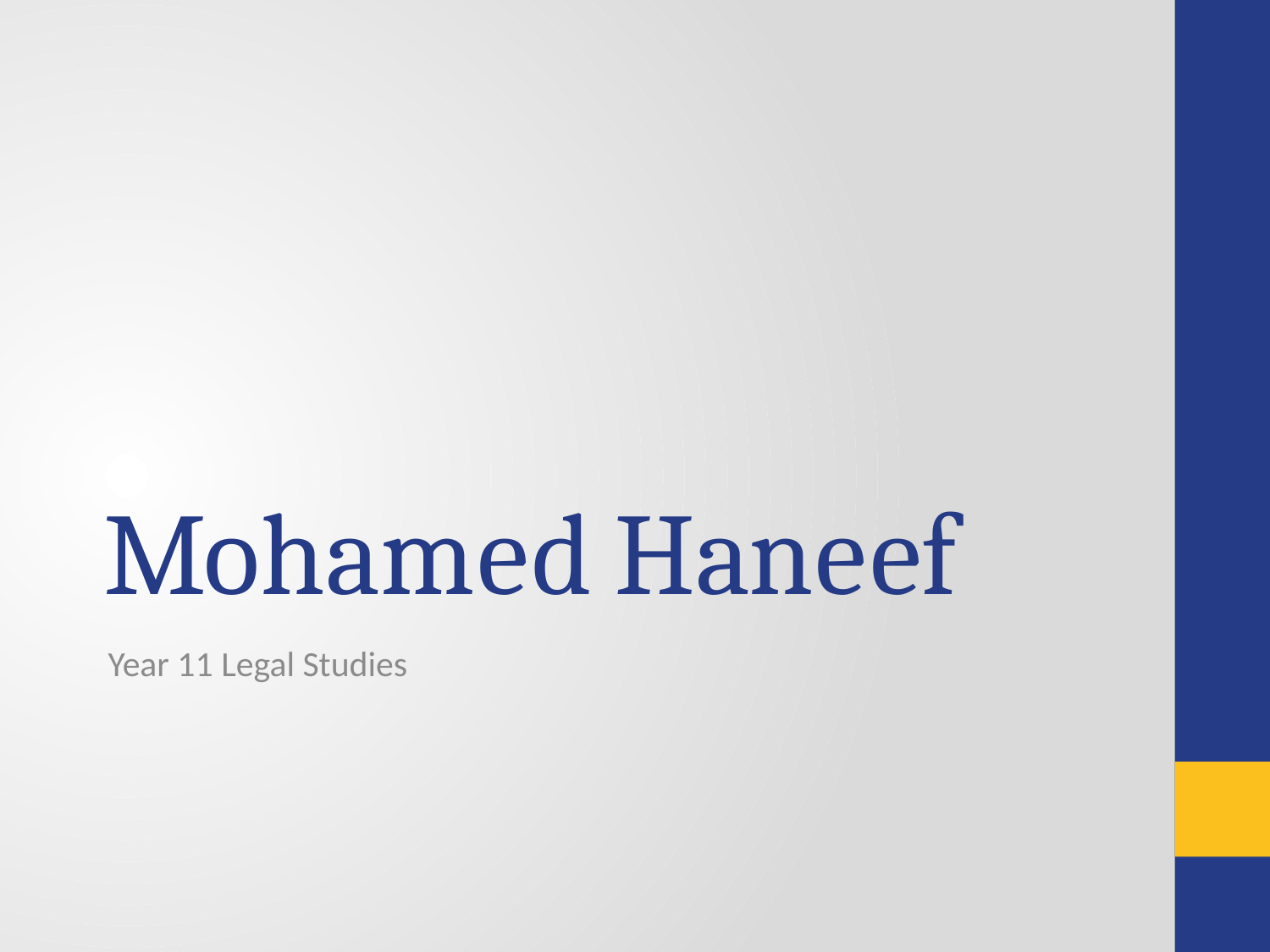

# Mohamed Haneef
Year 11 Legal Studies